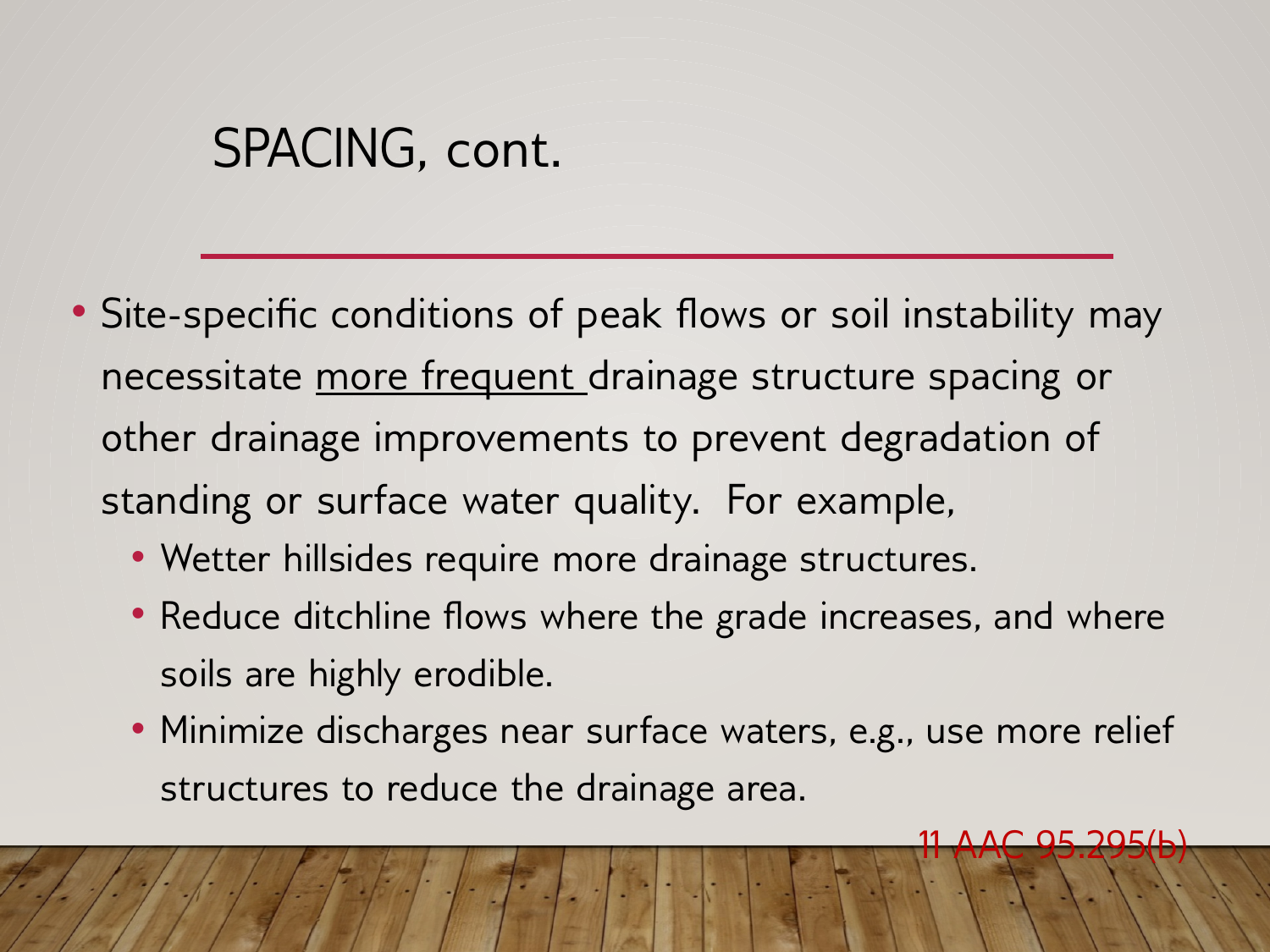

# Spacing, cont.
Site-specific conditions of peak flows or soil insta­bility may necessitate more frequent drainage structure spacing or other drainage improve­ments to prevent degradation of standing or surface water quality.  For example,
Wetter hillsides require more drainage structures.
Reduce ditchline flows where the grade increases, and where soils are highly erodible.
Minimize discharges near surface waters, e.g., use more relief structures to reduce the drainage area.
11 AAC 95.295(b)